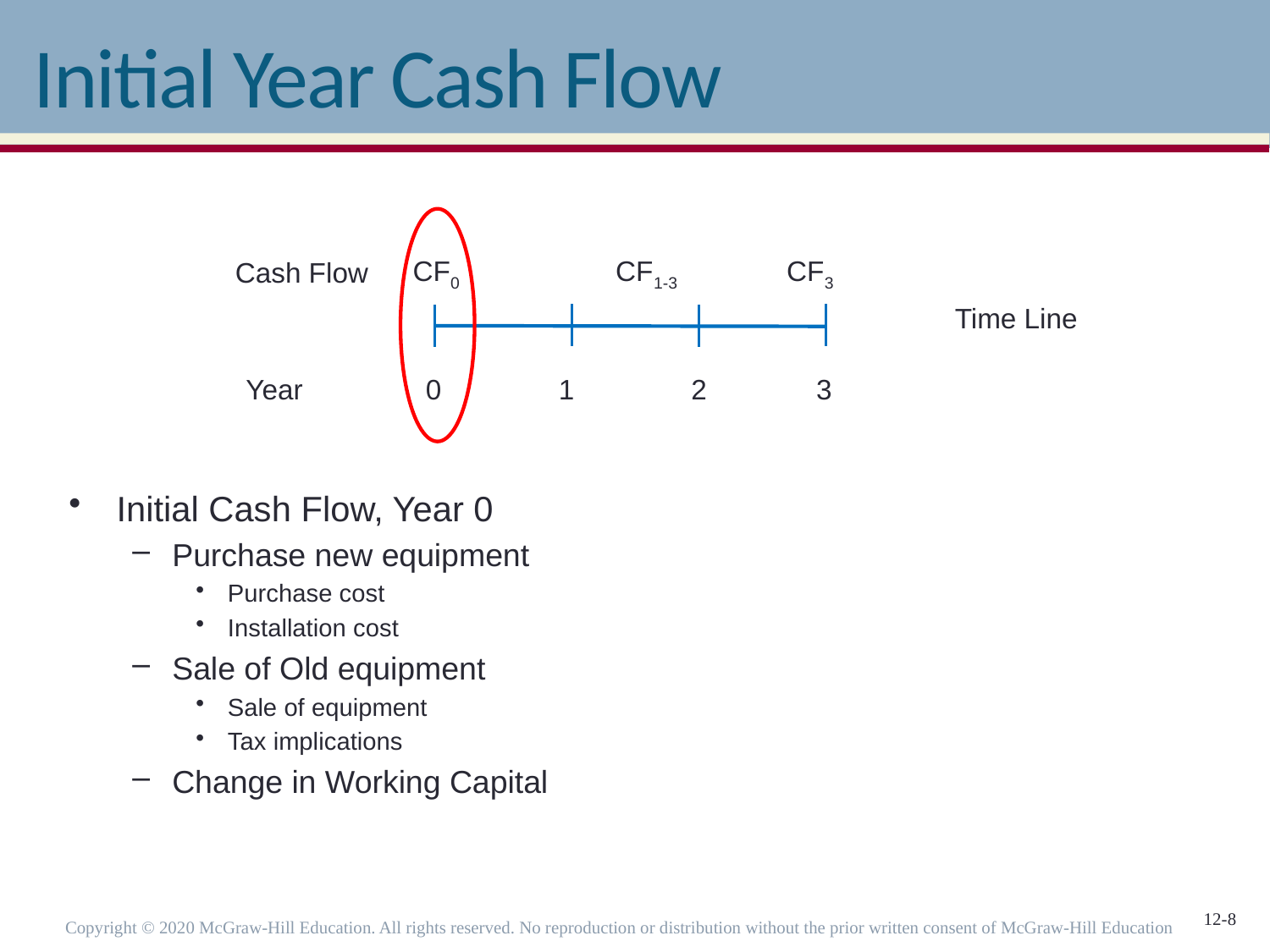

# Initial Year Cash Flow

CF0                    CF1-3              CF3
Cash Flow
Time Line
Year
0               1               2              3
Initial Cash Flow, Year 0
Purchase new equipment
Purchase cost
Installation cost
Sale of Old equipment
Sale of equipment
Tax implications
Change in Working Capital

Copyright © 2020 McGraw-Hill Education. All rights reserved. No reproduction or distribution without the prior written consent of McGraw-Hill Education